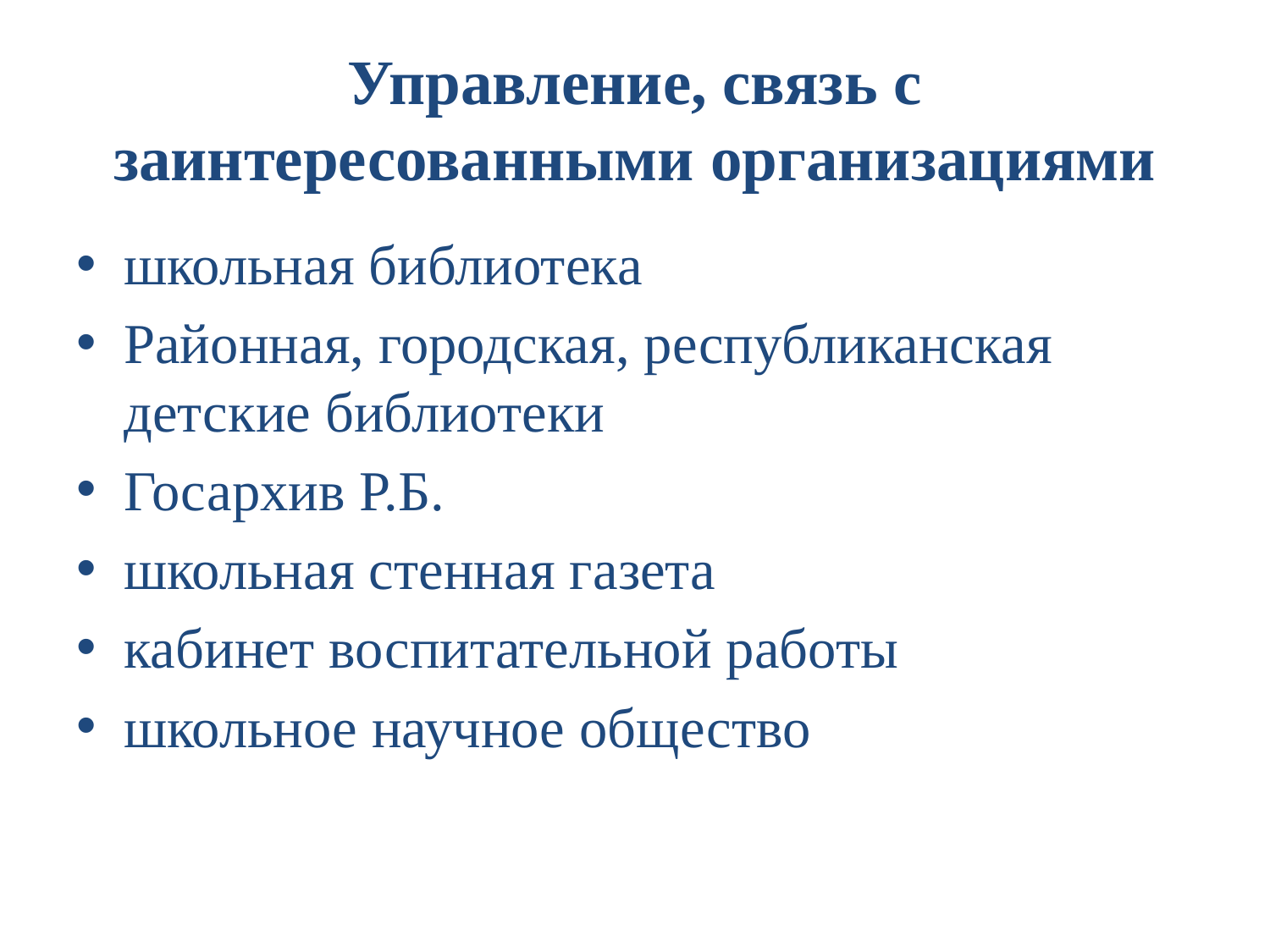

# Управление, связь с заинтересованными организациями
школьная библиотека
Районная, городская, республиканская детские библиотеки
Госархив Р.Б.
школьная стенная газета
кабинет воспитательной работы
школьное научное общество